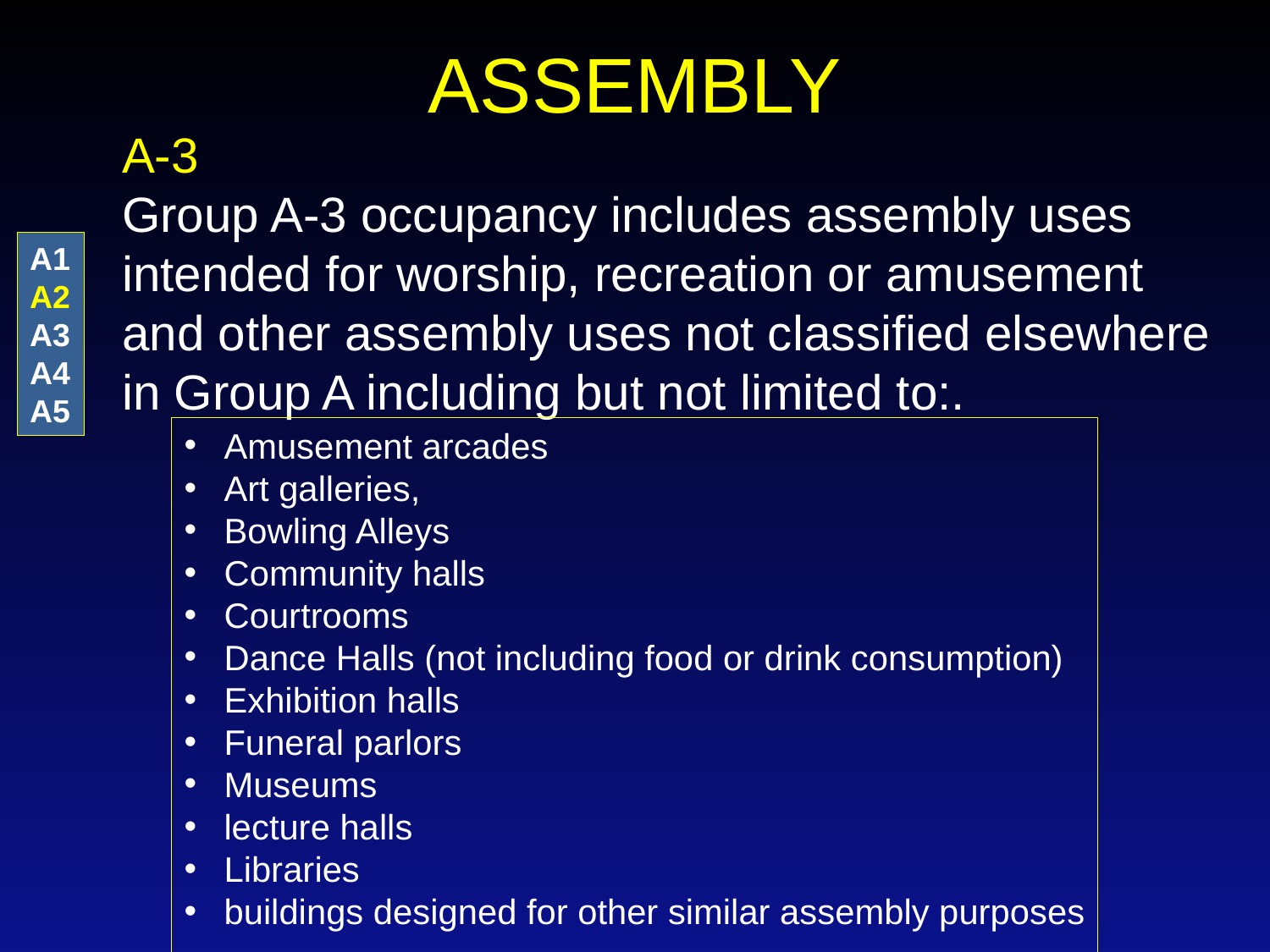

# ASSEMBLY
A-3
Group A-3 occupancy includes assembly uses intended for worship, recreation or amusement and other assembly uses not classified elsewhere in Group A including but not limited to:.
A1 A2 A3 A4 A5
Amusement arcades
Art galleries,
Bowling Alleys
Community halls
Courtrooms
Dance Halls (not including food or drink consumption)
Exhibition halls
Funeral parlors
Museums
lecture halls
Libraries
buildings designed for other similar assembly purposes